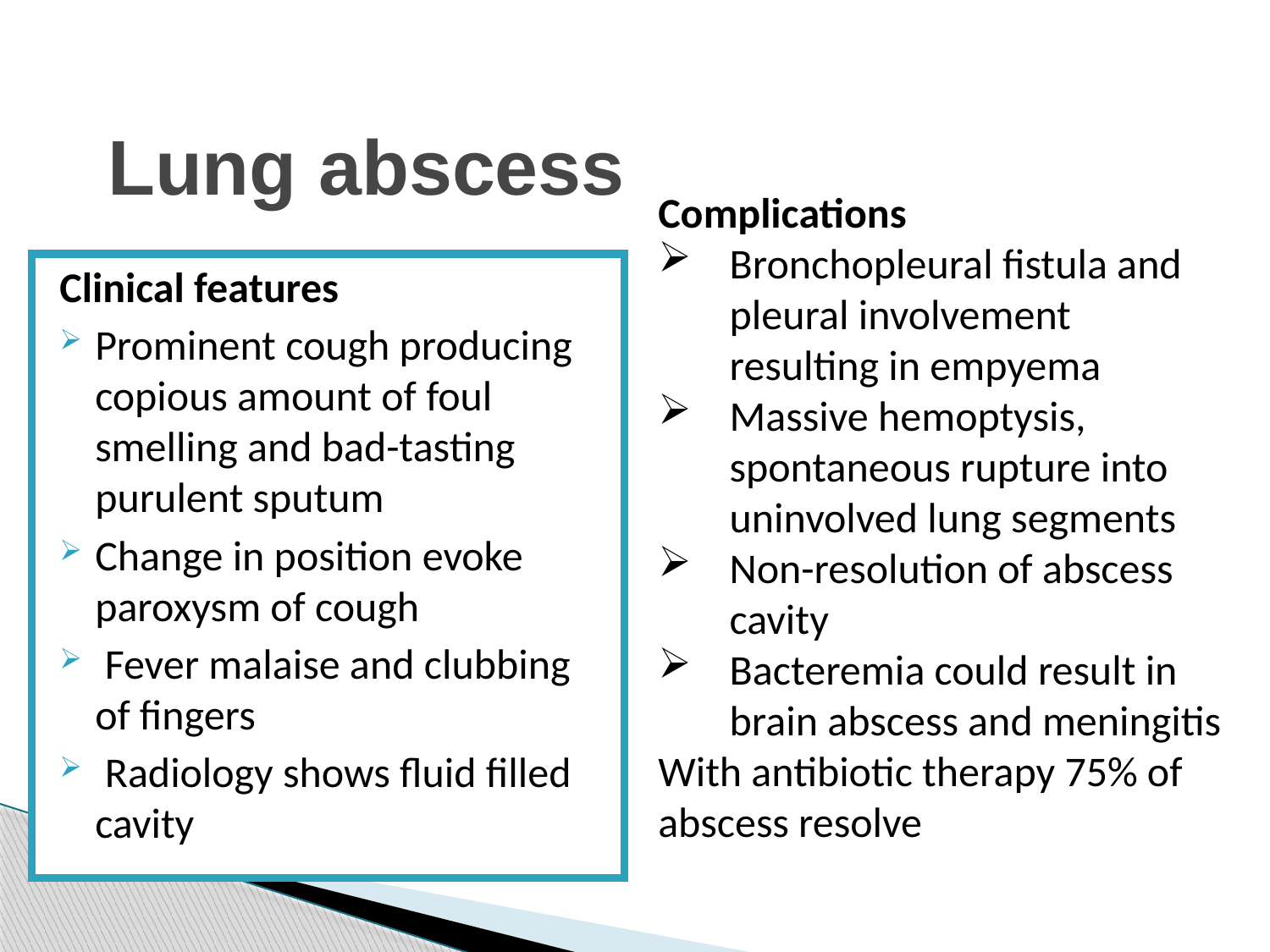

# Lung abscess
Complications
Bronchopleural fistula and pleural involvement        resulting in empyema
Massive hemoptysis, spontaneous rupture into uninvolved lung segments
Non-resolution of abscess cavity
Bacteremia could result in brain abscess and meningitis
With antibiotic therapy 75% of abscess resolve
Clinical features
Prominent cough producing copious amount of foul smelling and bad-tasting purulent sputum
Change in position evoke paroxysm of cough
 Fever malaise and clubbing of fingers
 Radiology shows fluid filled cavity